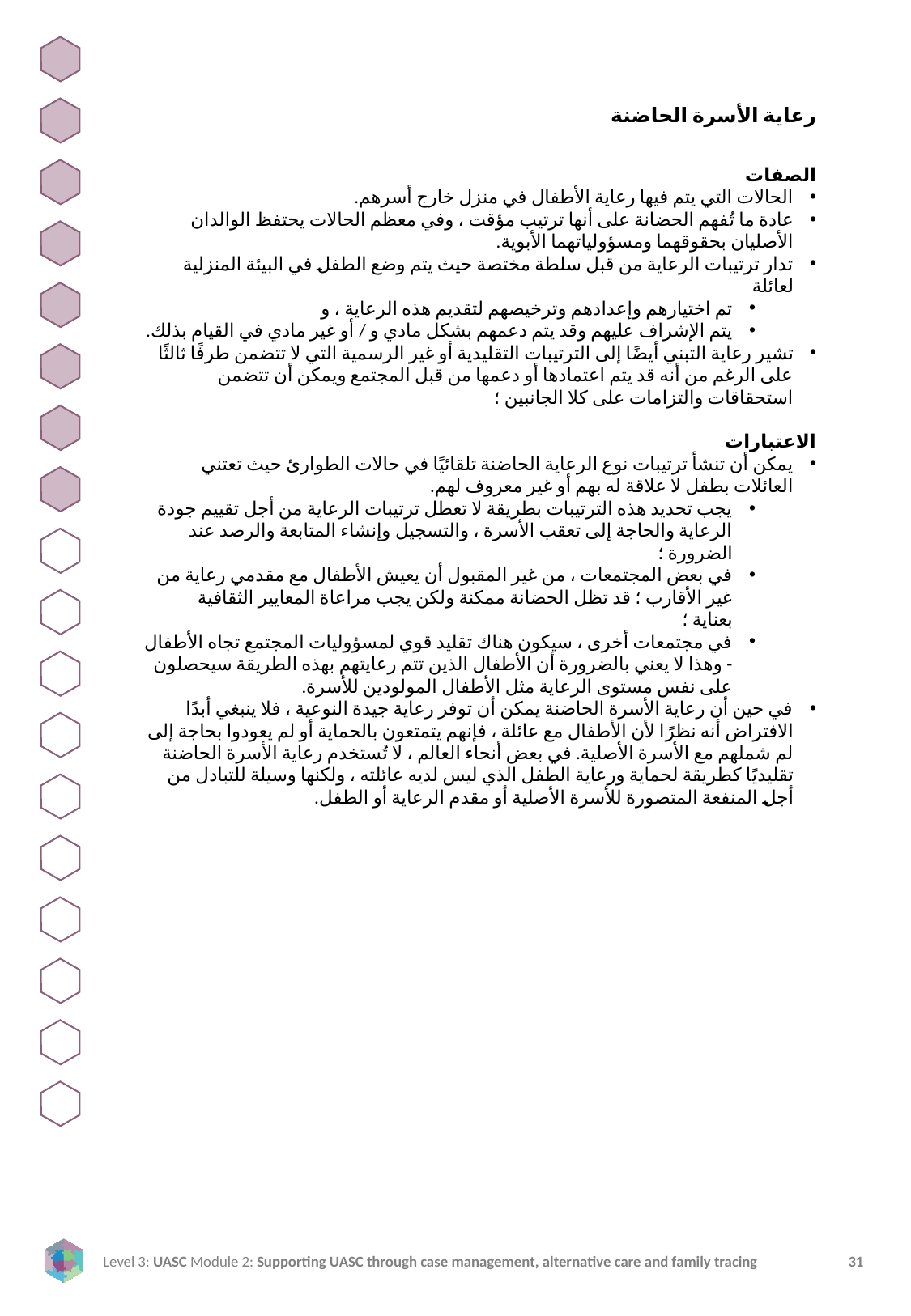

رعاية الأسرة الحاضنة

الصفات
الحالات التي يتم فيها رعاية الأطفال في منزل خارج أسرهم.
عادة ما تُفهم الحضانة على أنها ترتيب مؤقت ، وفي معظم الحالات يحتفظ الوالدان الأصليان بحقوقهما ومسؤولياتهما الأبوية.
تدار ترتيبات الرعاية من قبل سلطة مختصة حيث يتم وضع الطفل في البيئة المنزلية لعائلة
تم اختيارهم وإعدادهم وترخيصهم لتقديم هذه الرعاية ، و
يتم الإشراف عليهم وقد يتم دعمهم بشكل مادي و / أو غير مادي في القيام بذلك.
تشير رعاية التبني أيضًا إلى الترتيبات التقليدية أو غير الرسمية التي لا تتضمن طرفًا ثالثًا على الرغم من أنه قد يتم اعتمادها أو دعمها من قبل المجتمع ويمكن أن تتضمن استحقاقات والتزامات على كلا الجانبين ؛

الاعتبارات
يمكن أن تنشأ ترتيبات نوع الرعاية الحاضنة تلقائيًا في حالات الطوارئ حيث تعتني العائلات بطفل لا علاقة له بهم أو غير معروف لهم.
يجب تحديد هذه الترتيبات بطريقة لا تعطل ترتيبات الرعاية من أجل تقييم جودة الرعاية والحاجة إلى تعقب الأسرة ، والتسجيل وإنشاء المتابعة والرصد عند الضرورة ؛
في بعض المجتمعات ، من غير المقبول أن يعيش الأطفال مع مقدمي رعاية من غير الأقارب ؛ قد تظل الحضانة ممكنة ولكن يجب مراعاة المعايير الثقافية بعناية ؛
في مجتمعات أخرى ، سيكون هناك تقليد قوي لمسؤوليات المجتمع تجاه الأطفال - وهذا لا يعني بالضرورة أن الأطفال الذين تتم رعايتهم بهذه الطريقة سيحصلون على نفس مستوى الرعاية مثل الأطفال المولودين للأسرة.
في حين أن رعاية الأسرة الحاضنة يمكن أن توفر رعاية جيدة النوعية ، فلا ينبغي أبدًا الافتراض أنه نظرًا لأن الأطفال مع عائلة ، فإنهم يتمتعون بالحماية أو لم يعودوا بحاجة إلى لم شملهم مع الأسرة الأصلية. في بعض أنحاء العالم ، لا تُستخدم رعاية الأسرة الحاضنة تقليديًا كطريقة لحماية ورعاية الطفل الذي ليس لديه عائلته ، ولكنها وسيلة للتبادل من أجل المنفعة المتصورة للأسرة الأصلية أو مقدم الرعاية أو الطفل.